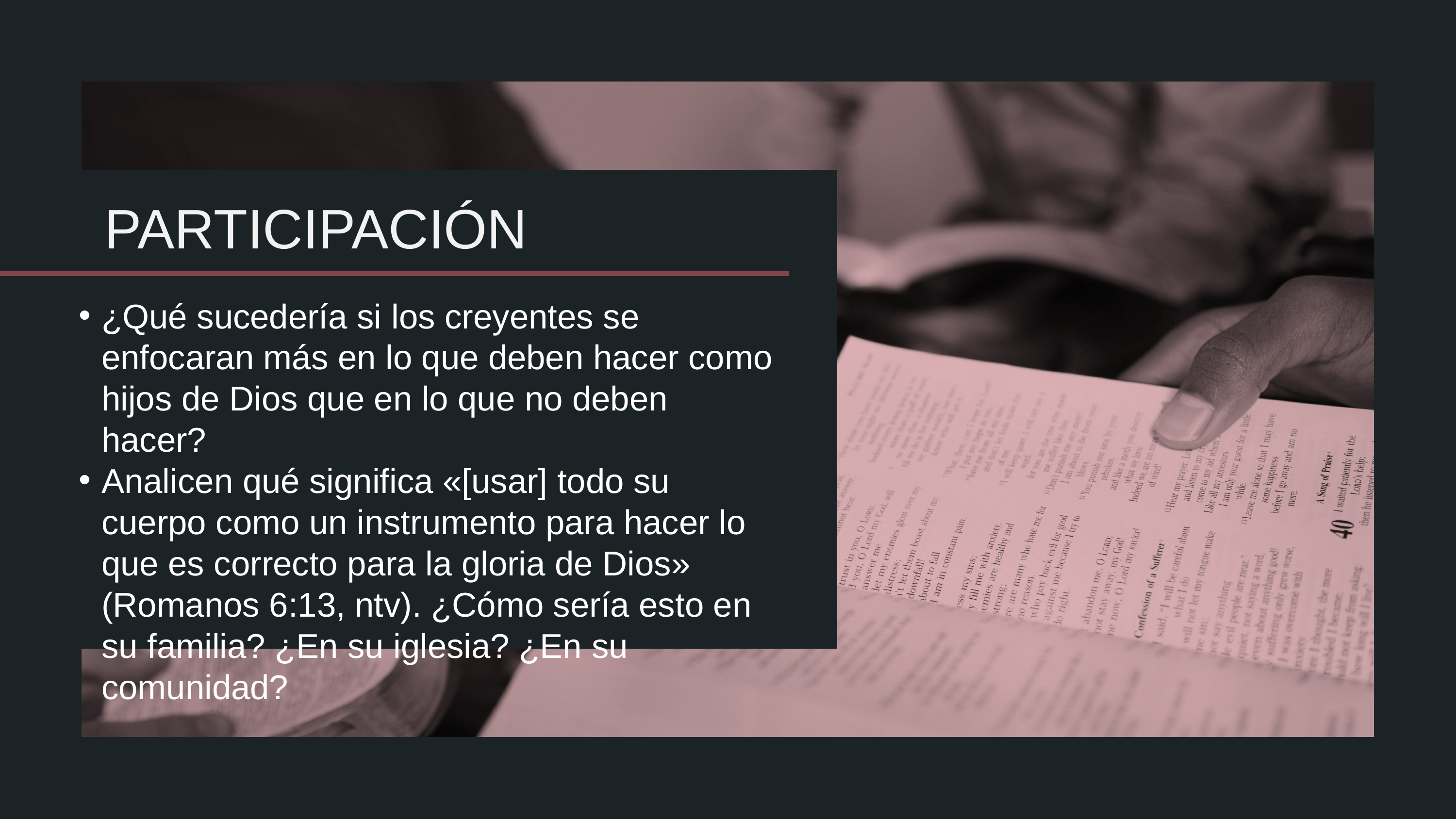

¿Qué sucedería si los creyentes se enfocaran más en lo que deben hacer como hijos de Dios que en lo que no deben hacer?
Analicen qué significa «[usar] todo su cuerpo como un instrumento para hacer lo que es correcto para la gloria de Dios» (Romanos 6:13, ntv). ¿Cómo sería esto en su familia? ¿En su iglesia? ¿En su comunidad?